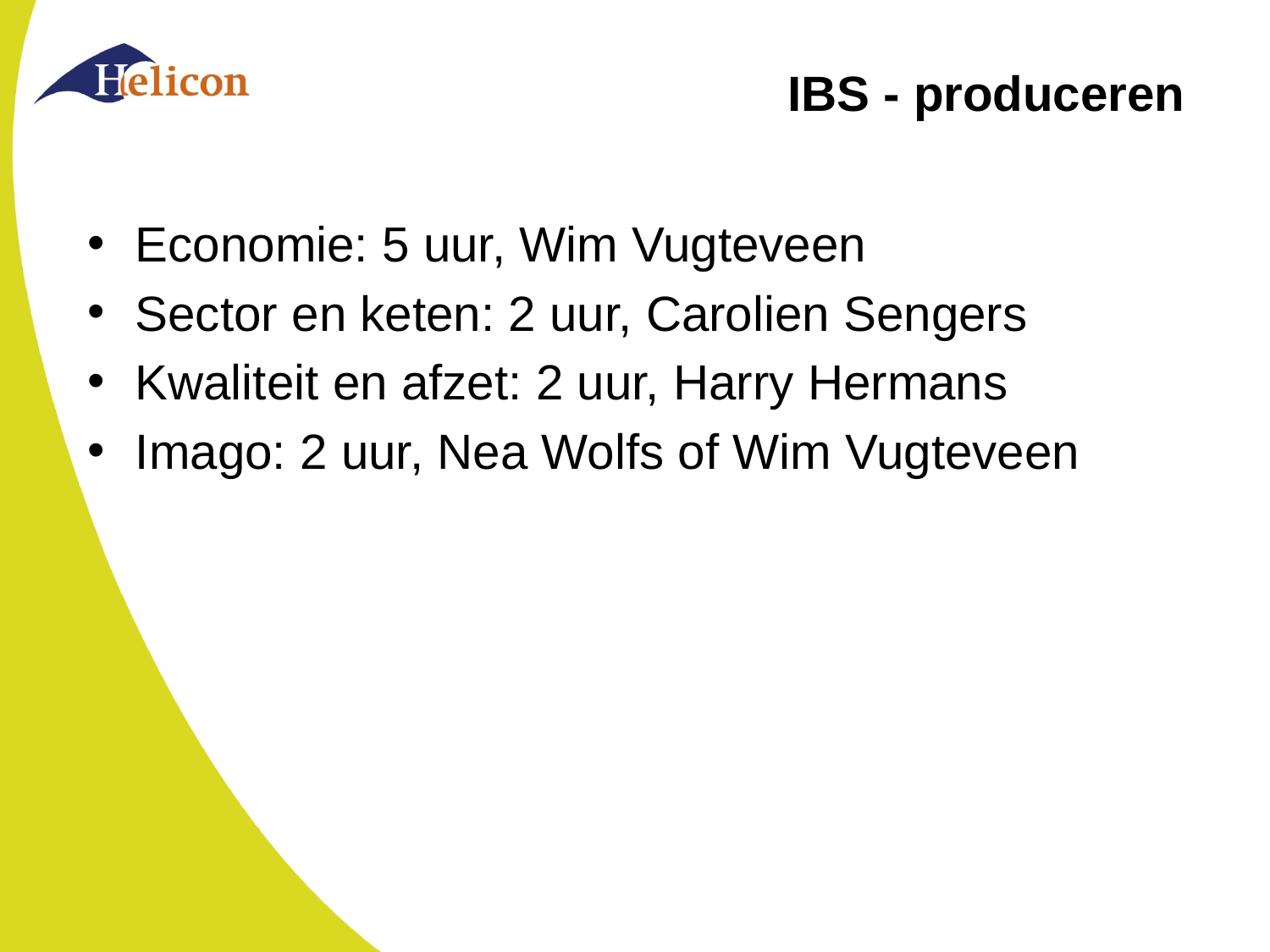

# IBS - produceren
Economie: 5 uur, Wim Vugteveen
Sector en keten: 2 uur, Carolien Sengers
Kwaliteit en afzet: 2 uur, Harry Hermans
Imago: 2 uur, Nea Wolfs of Wim Vugteveen